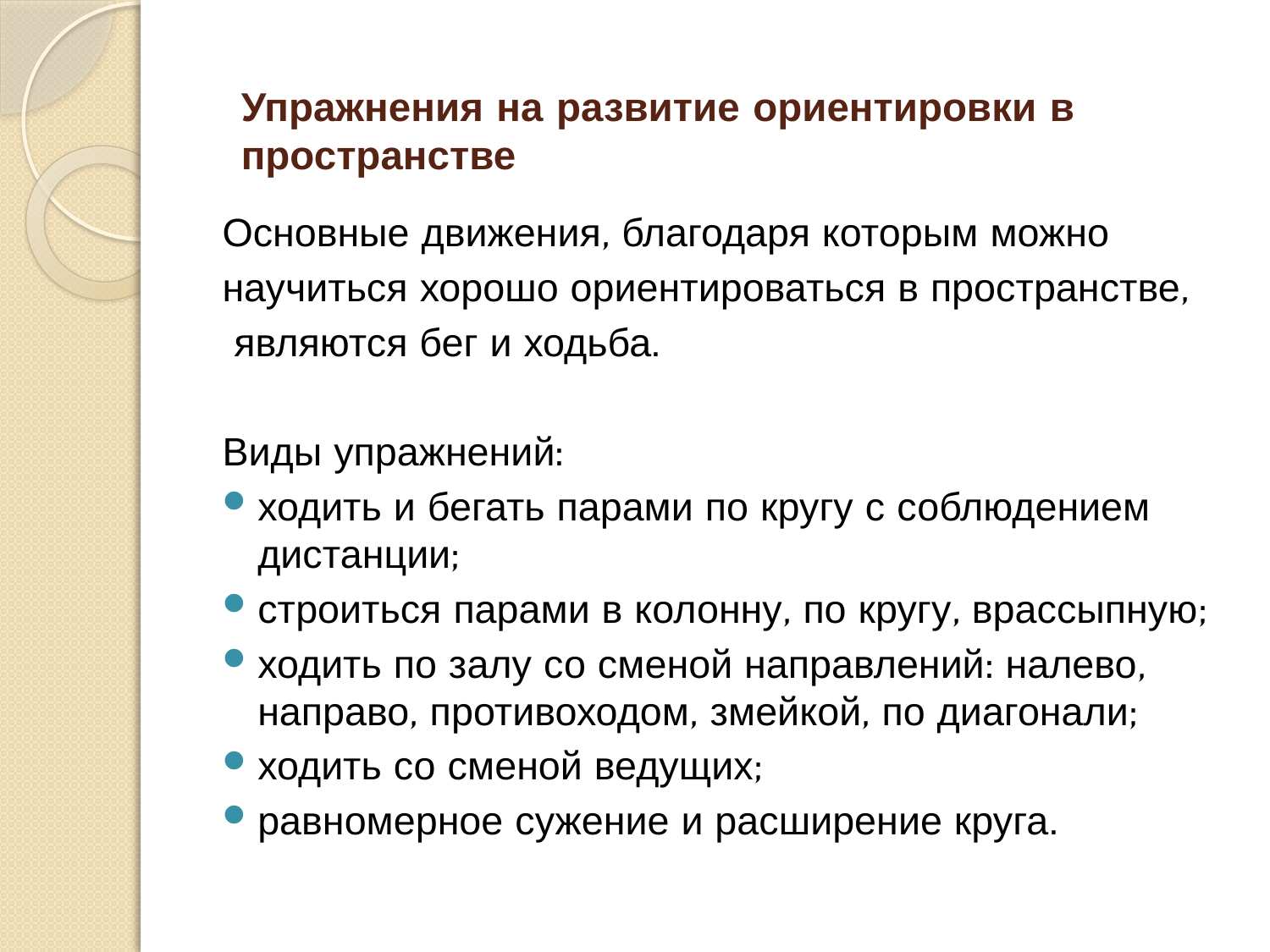

# Упражнения на развитие ориентировки в пространстве
Основные движения, благодаря которым можно
научиться хорошо ориентироваться в пространстве,
 являются бег и ходьба.

Виды упражнений:
ходить и бегать парами по кругу с соблюдением дистанции;
строиться парами в колонну, по кругу, врассыпную;
ходить по залу со сменой направлений: налево, направо, противоходом, змейкой, по диагонали;
ходить со сменой ведущих;
равномерное сужение и расширение круга.